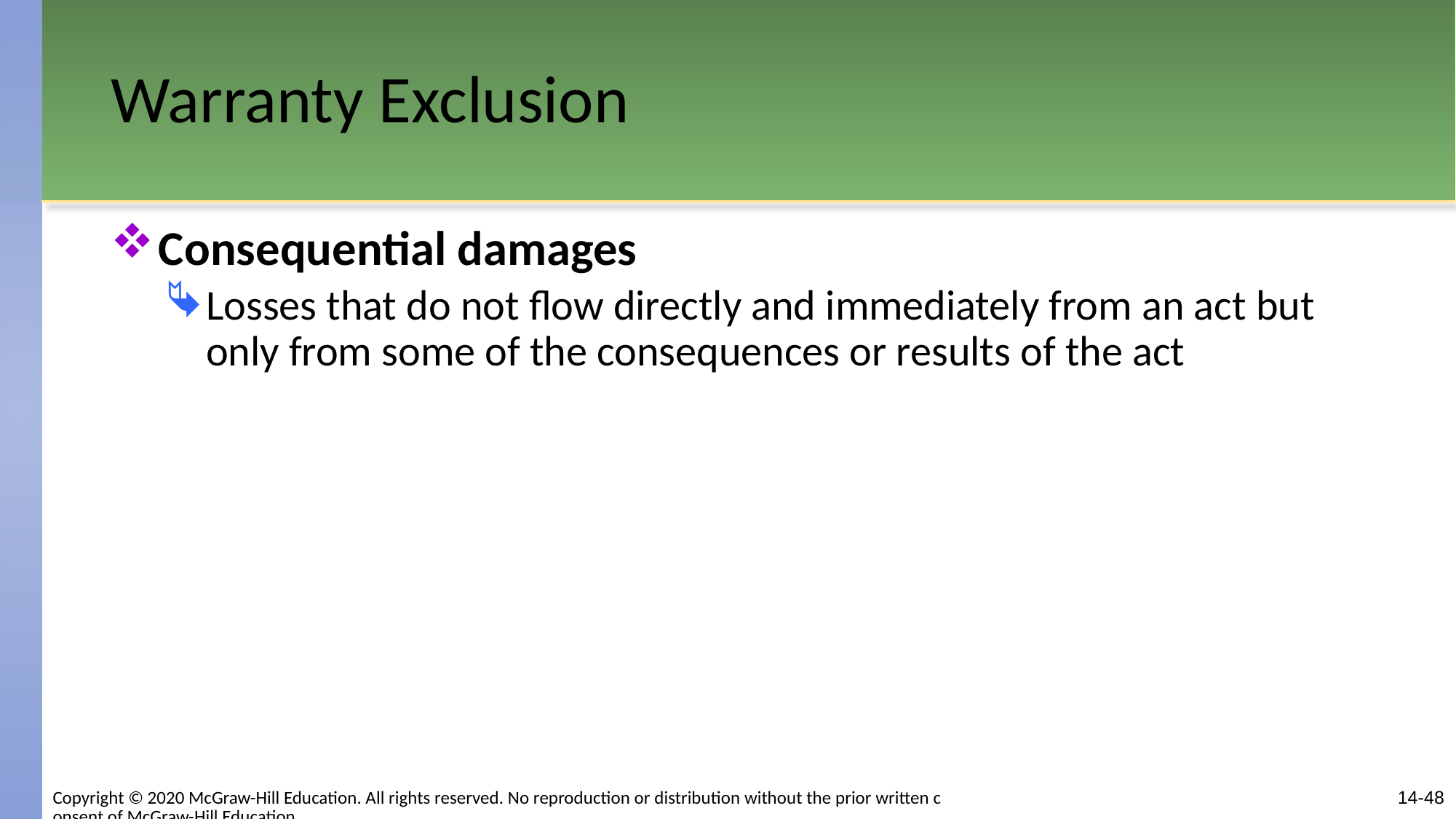

# Warranty Exclusion
Consequential damages
Losses that do not flow directly and immediately from an act but only from some of the consequences or results of the act

Copyright © 2020 McGraw-Hill Education. All rights reserved. No reproduction or distribution without the prior written consent of McGraw-Hill Education.
14-48